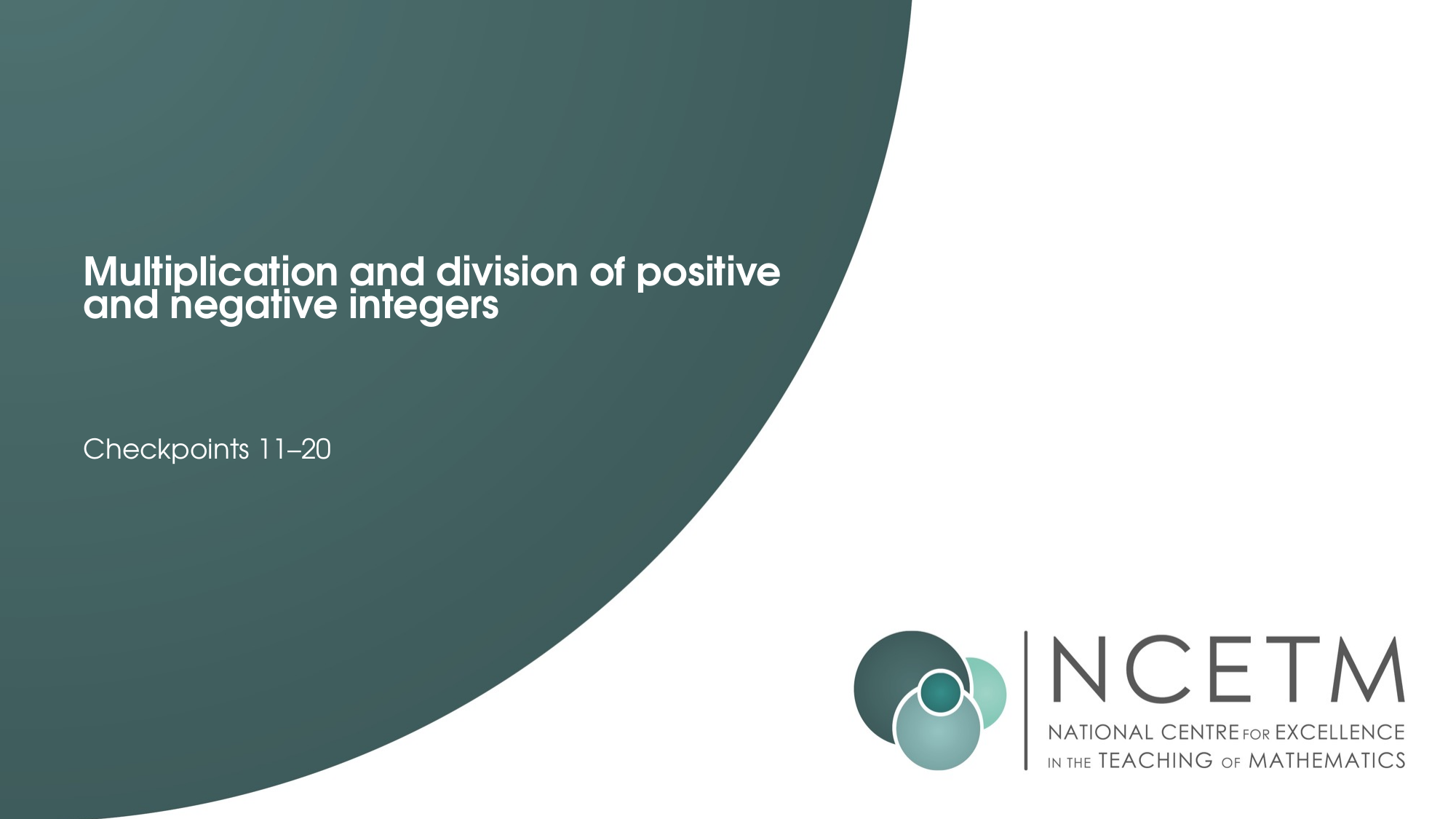

# Multiplication and division of positive and negative integers
Checkpoints 11–20